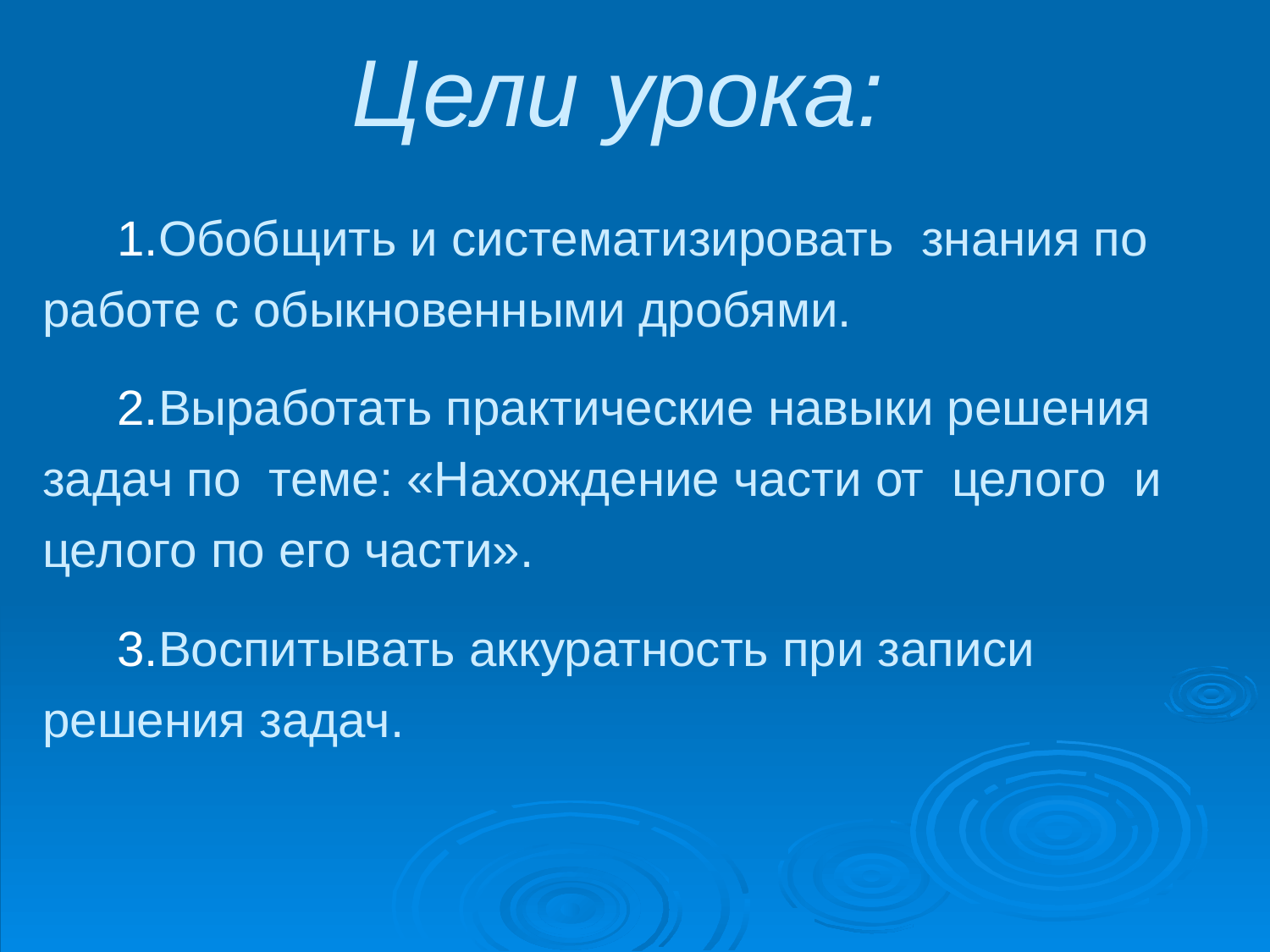

# Цели урока:
Обобщить и систематизировать  знания по работе с обыкновенными дробями.
Выработать практические навыки решения задач по  теме: «Нахождение части от  целого  и целого по его части».
Воспитывать аккуратность при записи решения задач.